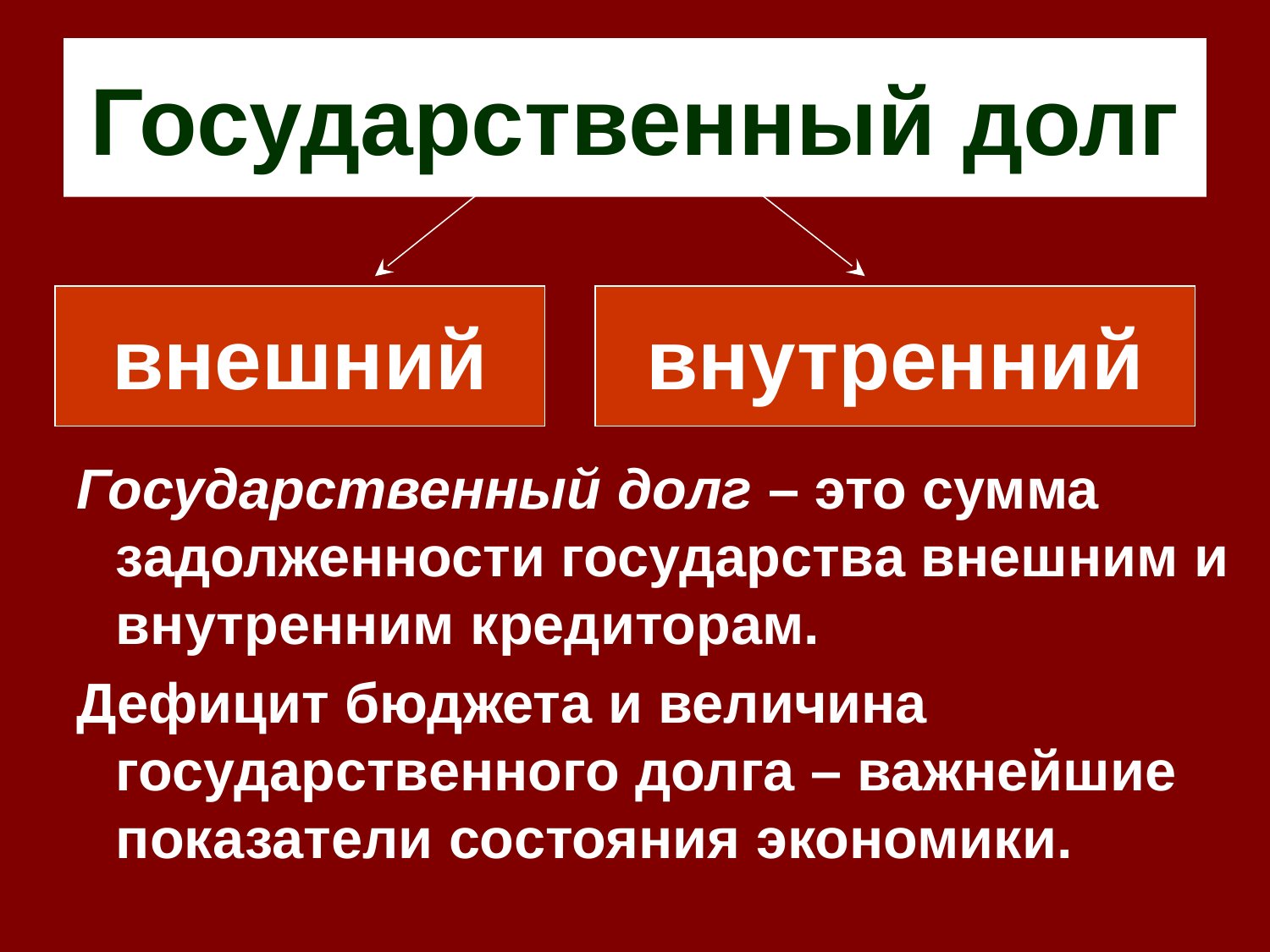

# Государственный долг

внешний
внутренний
Государственный долг – это сумма задолженности государства внешним и внутренним кредиторам.
Дефицит бюджета и величина государственного долга – важнейшие показатели состояния экономики.